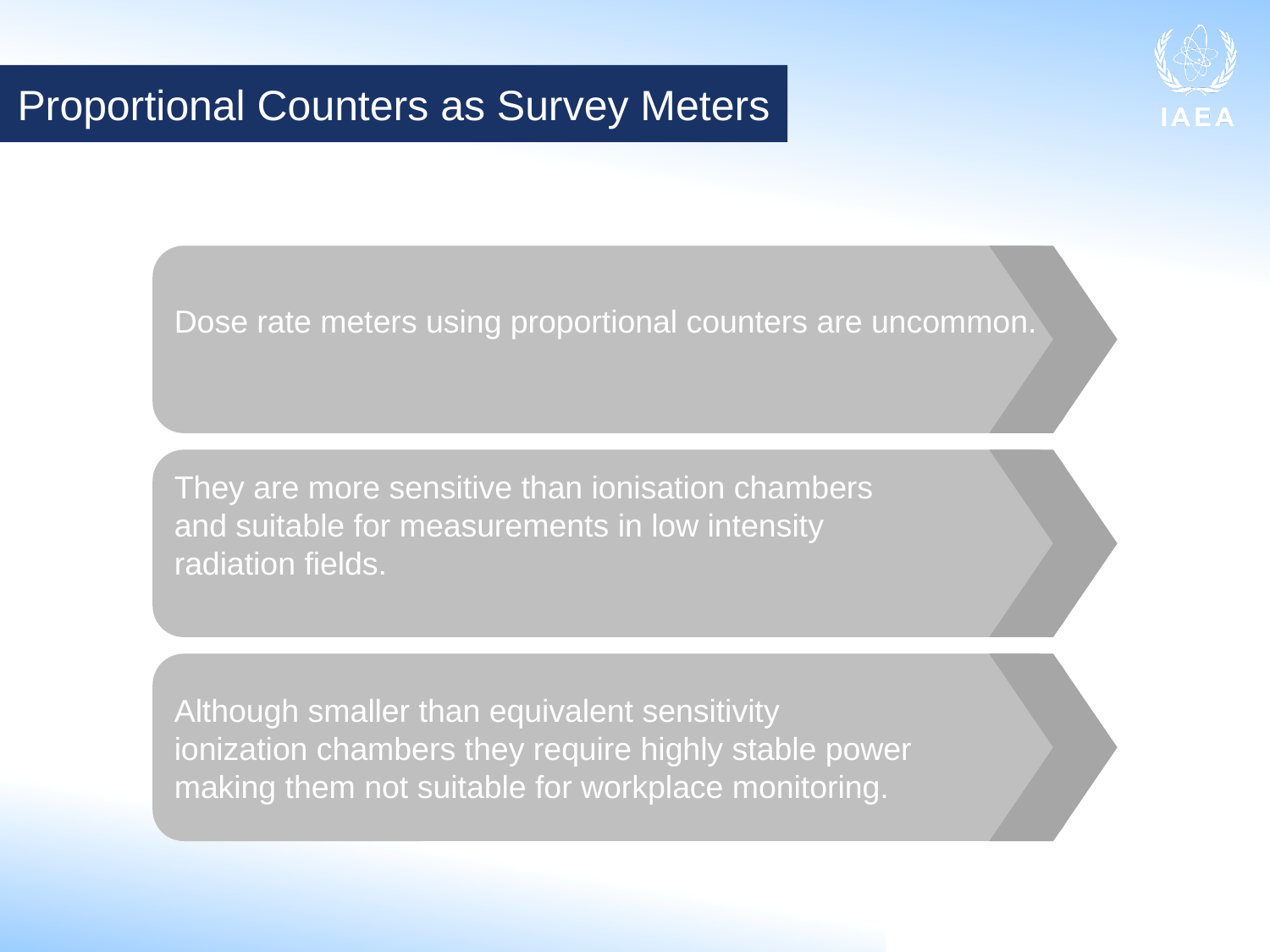

Proportional Counters as Survey Meters
Dose rate meters using proportional counters are uncommon.

They are more sensitive than ionisation chambers
and suitable for measurements in low intensity
radiation fields.

Although smaller than equivalent sensitivity
ionization chambers they require highly stable power
making them not suitable for workplace monitoring.